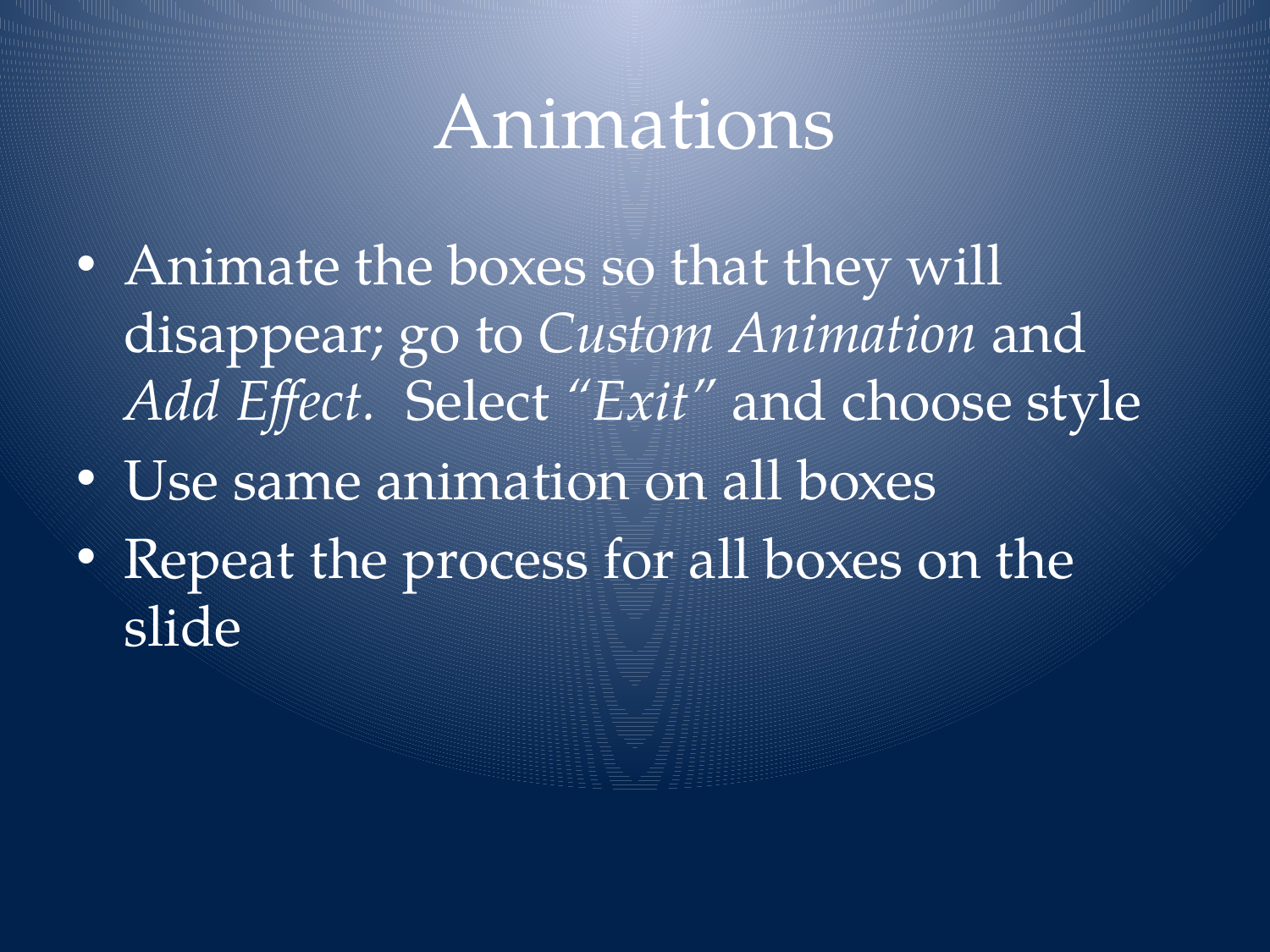

# Animations
Animate the boxes so that they will disappear; go to Custom Animation and Add Effect.  Select “Exit” and choose style
Use same animation on all boxes
Repeat the process for all boxes on the slide